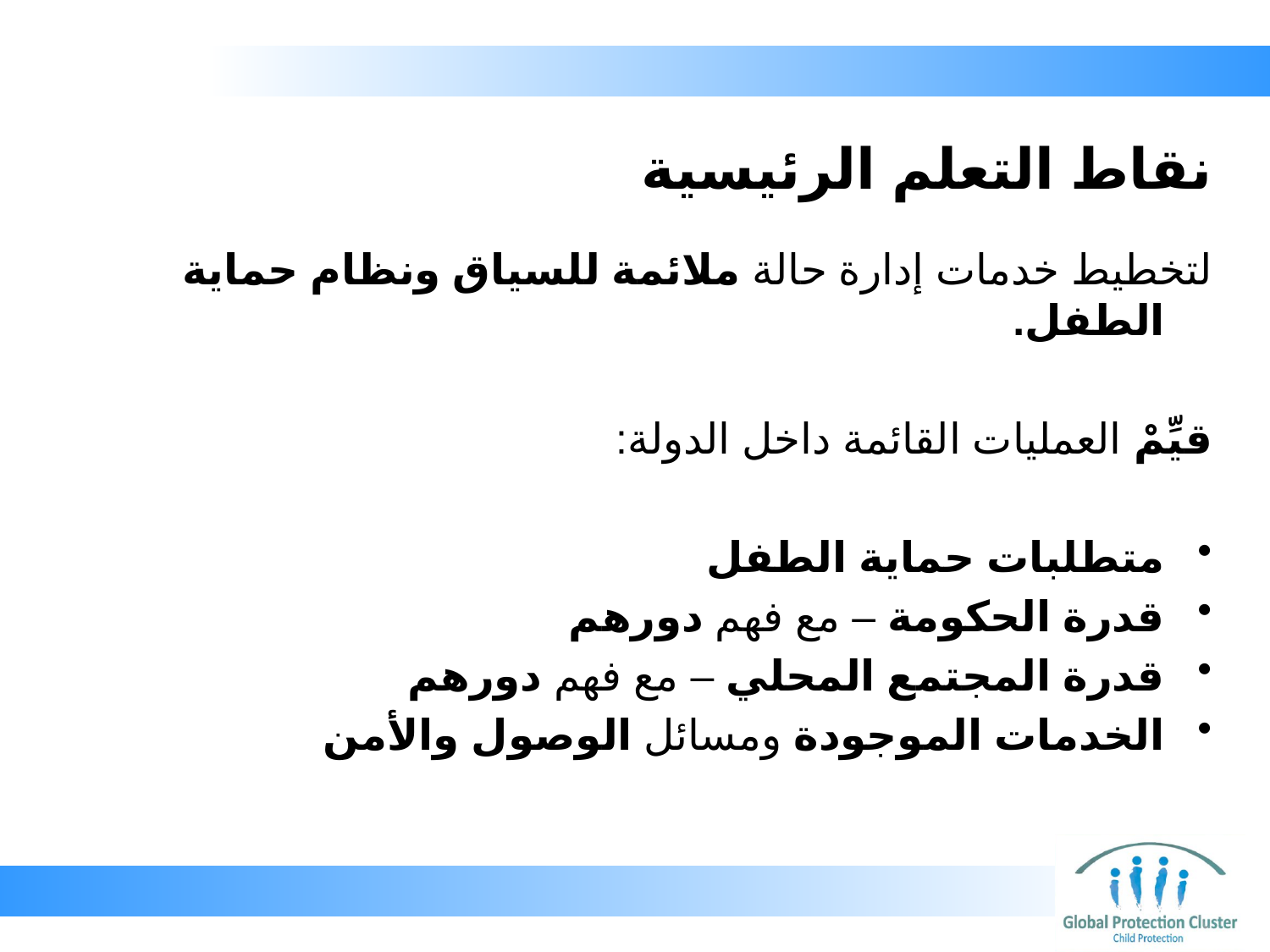

# نقاط التعلم الرئيسية
لتخطيط خدمات إدارة حالة ملائمة للسياق ونظام حماية الطفل.

قيِّمْ العمليات القائمة داخل الدولة:

متطلبات حماية الطفل
قدرة الحكومة – مع فهم دورهم
قدرة المجتمع المحلي – مع فهم دورهم
الخدمات الموجودة ومسائل الوصول والأمن